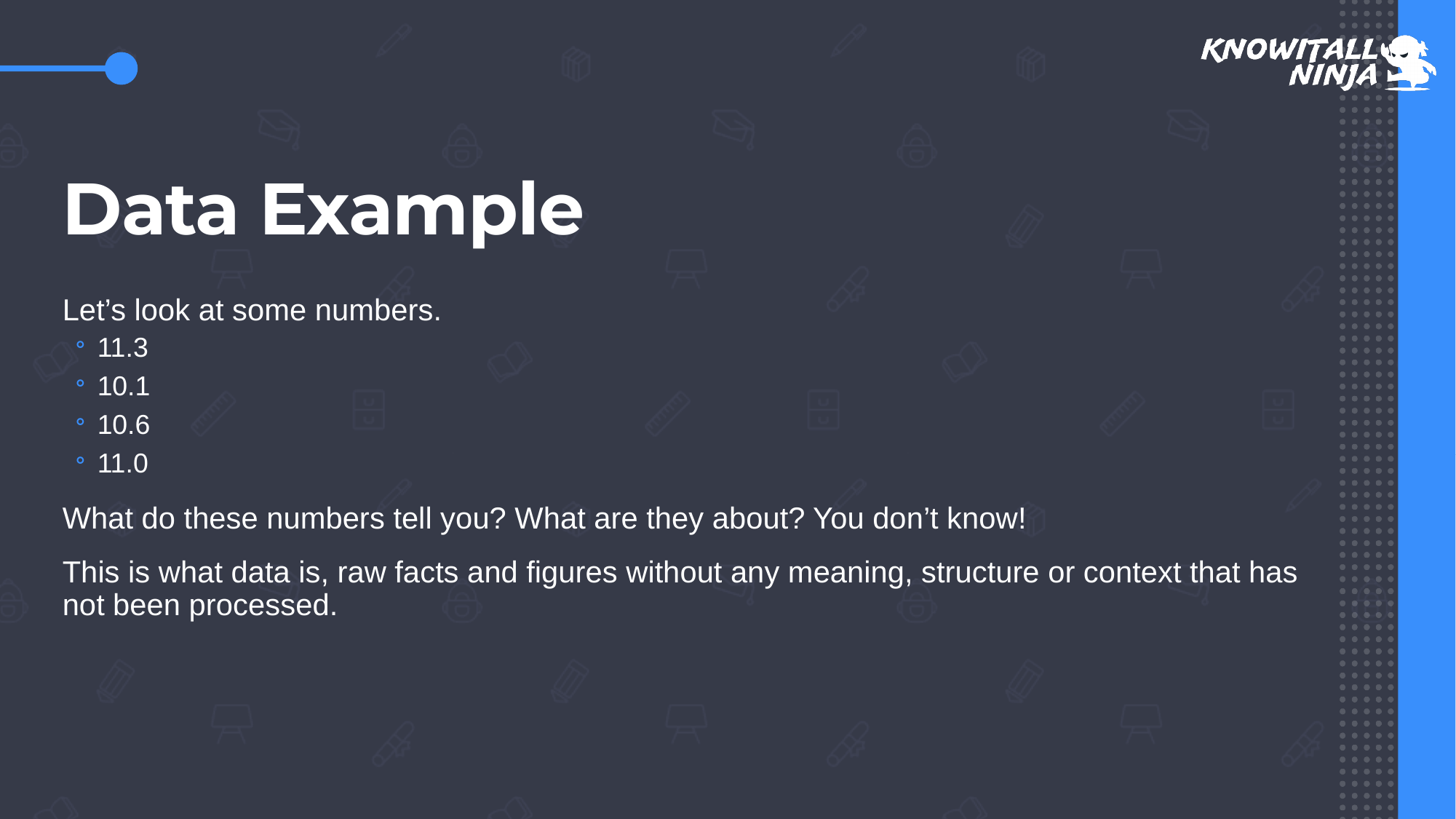

# Data Example
Let’s look at some numbers.
11.3
10.1
10.6
11.0
What do these numbers tell you? What are they about? You don’t know!
This is what data is, raw facts and figures without any meaning, structure or context that has not been processed.